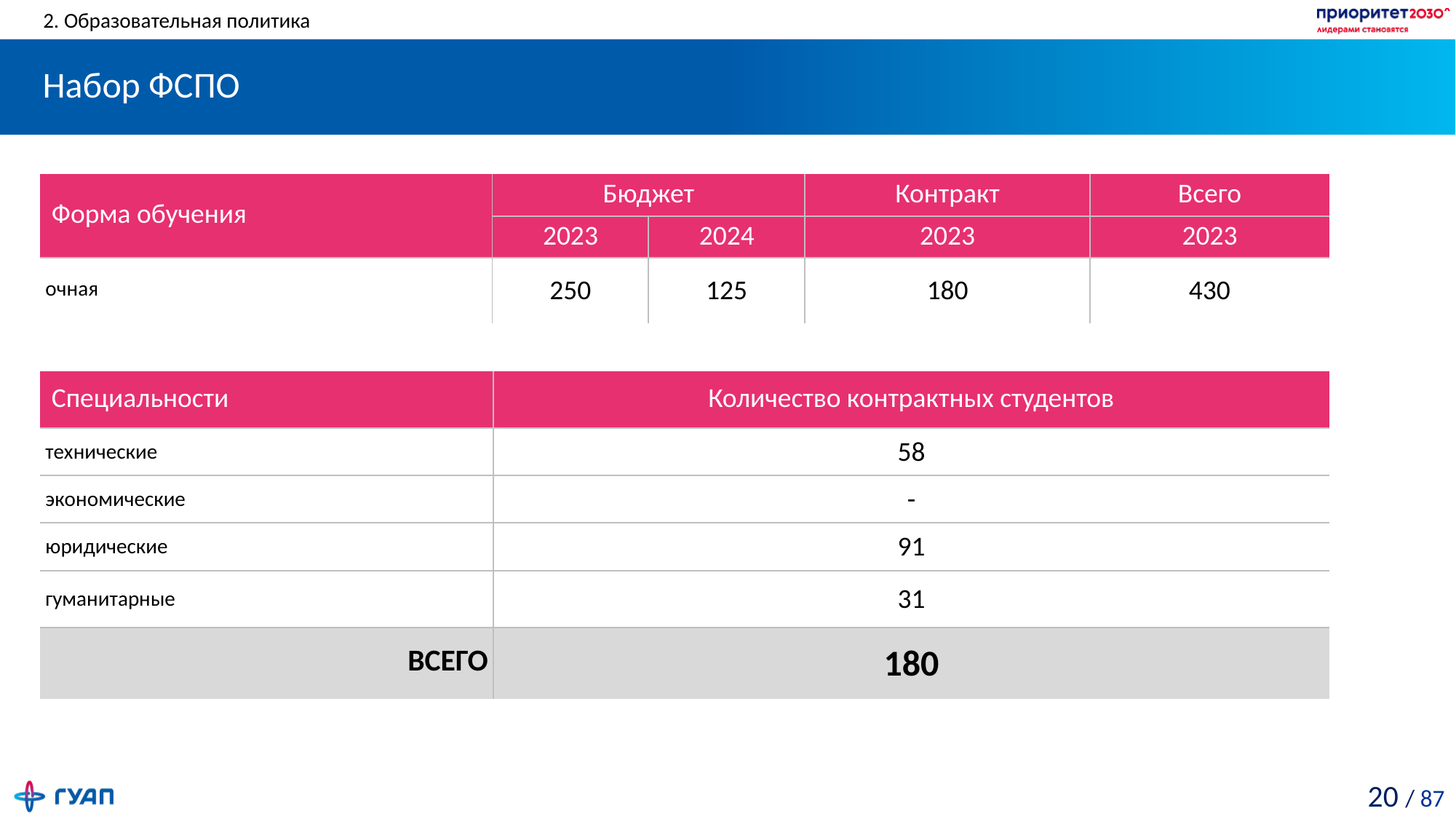

2. Образовательная политика
# Набор ФСПО
| Форма обучения | Бюджет |  | Контракт | Всего |
| --- | --- | --- | --- | --- |
|  | 2023 | 2024 | 2023 | 2023 |
| очная | 250 | 125 | 180 | 430 |
| Специальности | Количество контрактных студентов |
| --- | --- |
| технические | 58 |
| экономические | - |
| юридические | 91 |
| гуманитарные | 31 |
| ВСЕГО | 180 |